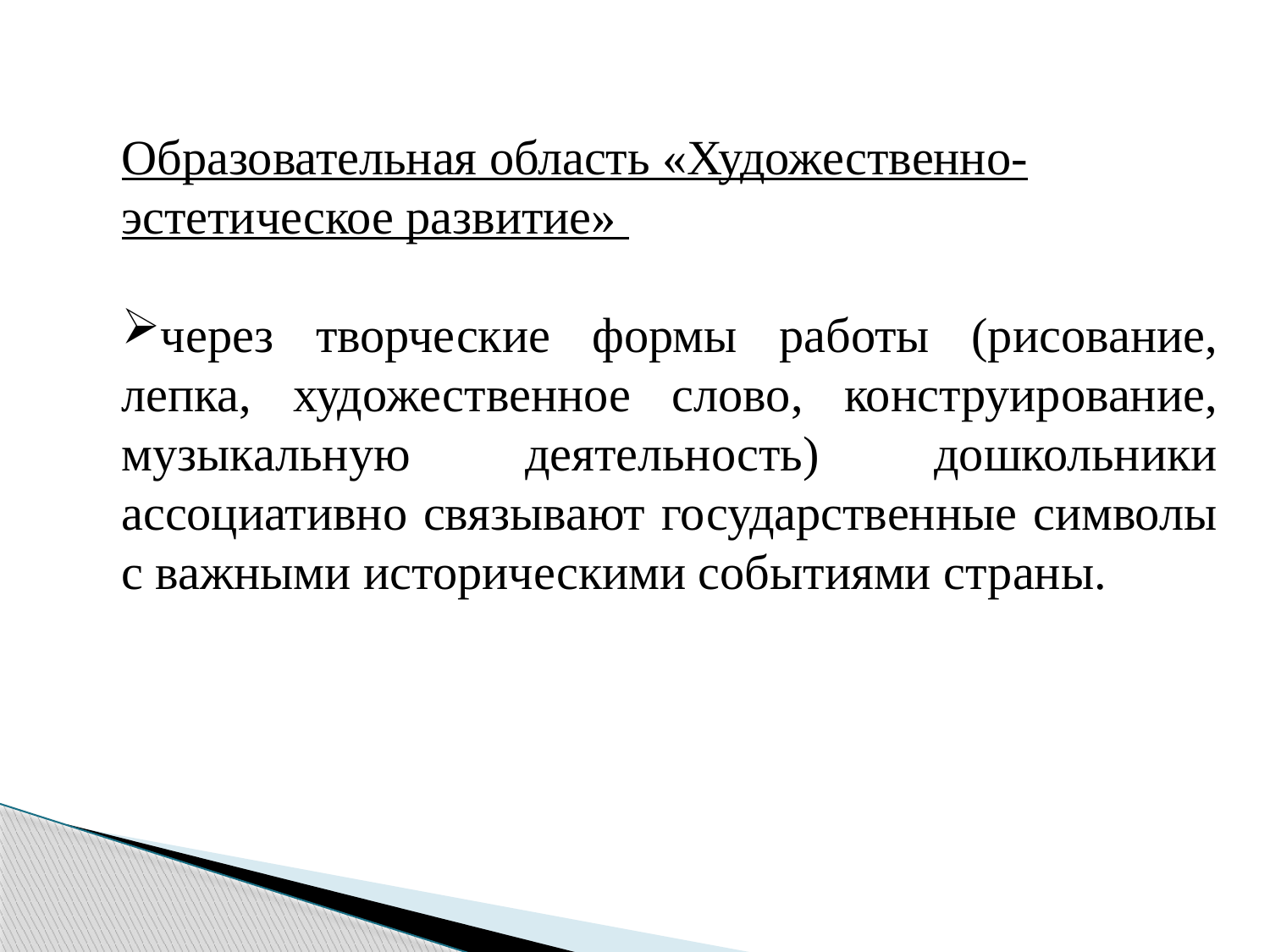

Образовательная область «Художественно-эстетическое развитие»

через творческие формы работы (рисование, лепка, художественное слово, конструирование, музыкальную деятельность) дошкольники ассоциативно связывают государственные символы с важными историческими событиями страны.